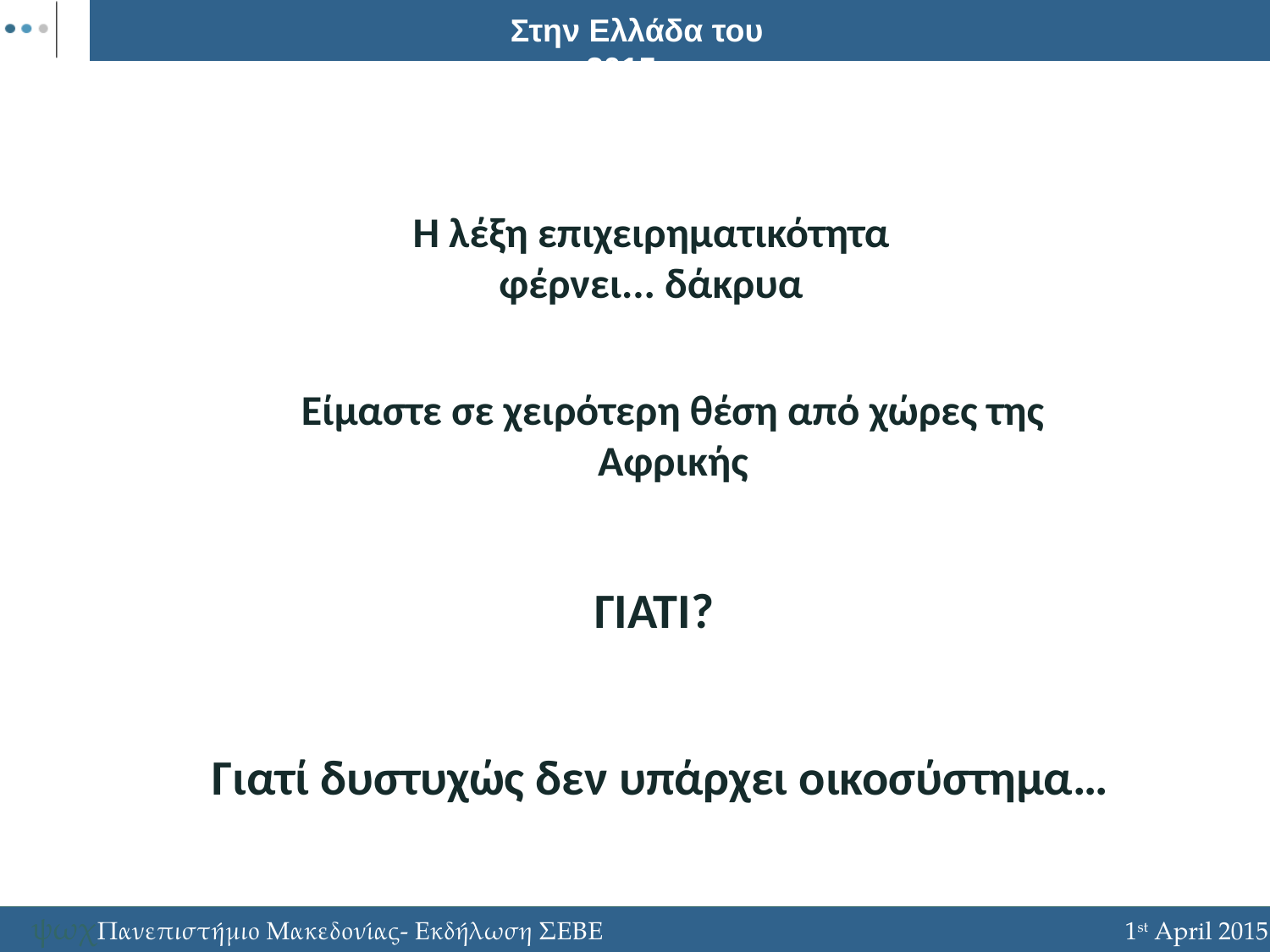

Στην Ελλάδα του 2015…
Η λέξη επιχειρηματικότητα φέρνει... δάκρυα

Είμαστε σε χειρότερη θέση από χώρες της Αφρικής
ΓΙΑΤΙ?
Γιατί δυστυχώς δεν υπάρχει οικοσύστημα…